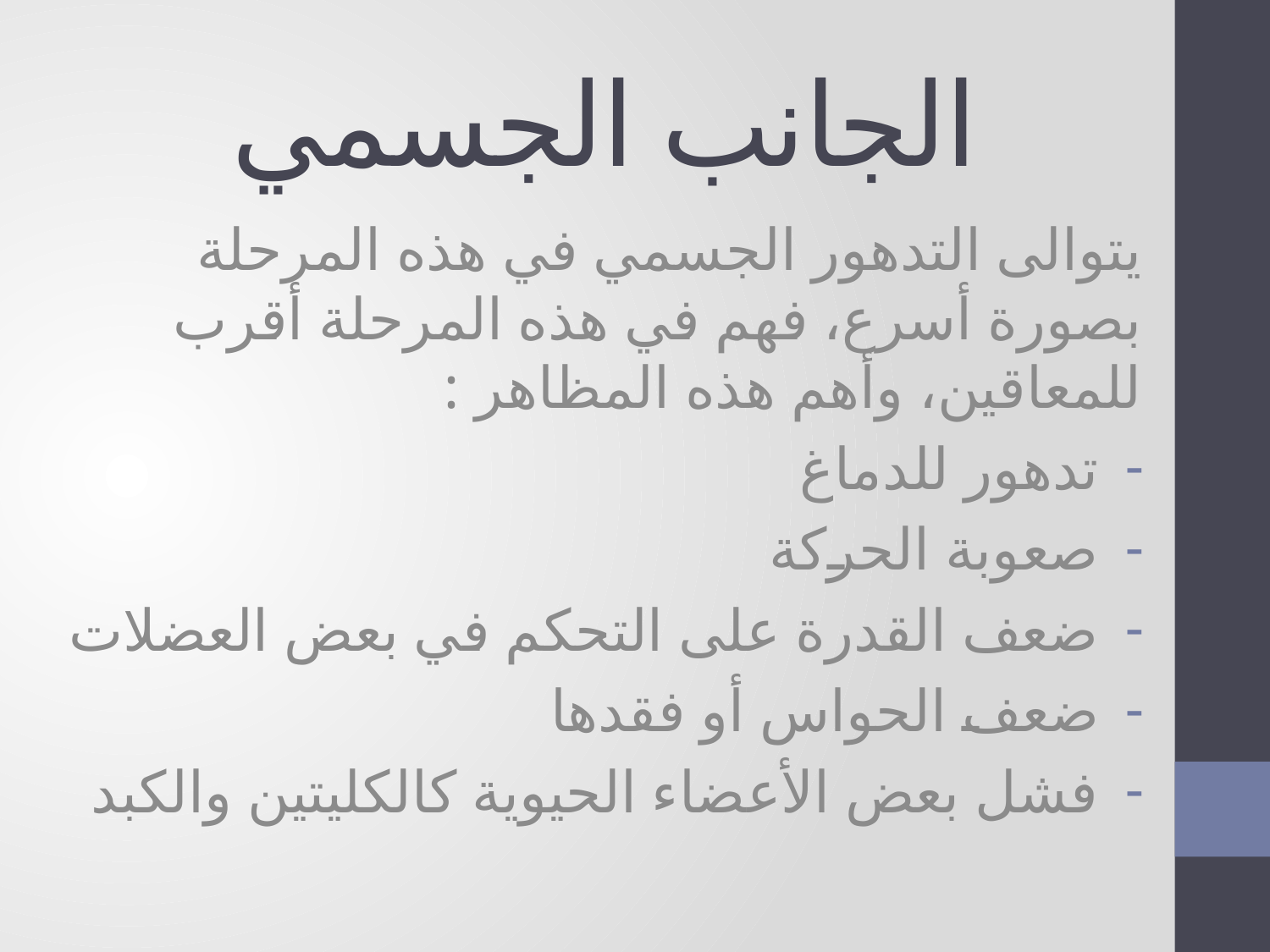

# الجانب الجسمي
يتوالى التدهور الجسمي في هذه المرحلة بصورة أسرع، فهم في هذه المرحلة أقرب للمعاقين، وأهم هذه المظاهر :
تدهور للدماغ
صعوبة الحركة
ضعف القدرة على التحكم في بعض العضلات
ضعف الحواس أو فقدها
فشل بعض الأعضاء الحيوية كالكليتين والكبد